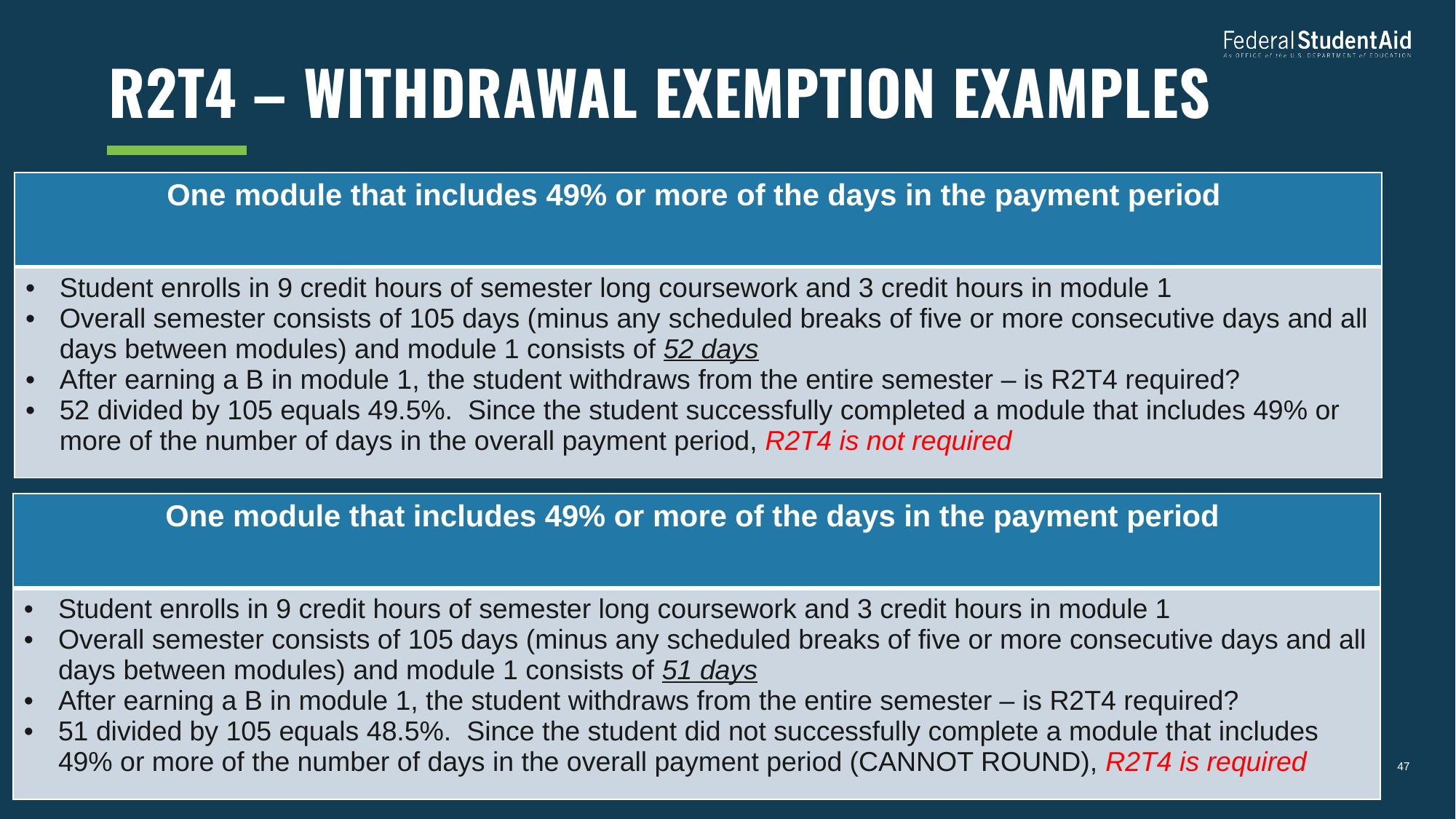

# R2T4 – Withdrawal Exemption examples
| One module that includes 49% or more of the days in the payment period |
| --- |
| Student enrolls in 9 credit hours of semester long coursework and 3 credit hours in module 1 Overall semester consists of 105 days (minus any scheduled breaks of five or more consecutive days and all days between modules) and module 1 consists of 52 days After earning a B in module 1, the student withdraws from the entire semester – is R2T4 required? 52 divided by 105 equals 49.5%. Since the student successfully completed a module that includes 49% or more of the number of days in the overall payment period, R2T4 is not required |
| One module that includes 49% or more of the days in the payment period |
| --- |
| Student enrolls in 9 credit hours of semester long coursework and 3 credit hours in module 1 Overall semester consists of 105 days (minus any scheduled breaks of five or more consecutive days and all days between modules) and module 1 consists of 51 days After earning a B in module 1, the student withdraws from the entire semester – is R2T4 required? 51 divided by 105 equals 48.5%. Since the student did not successfully complete a module that includes 49% or more of the number of days in the overall payment period (CANNOT ROUND), R2T4 is required |
47